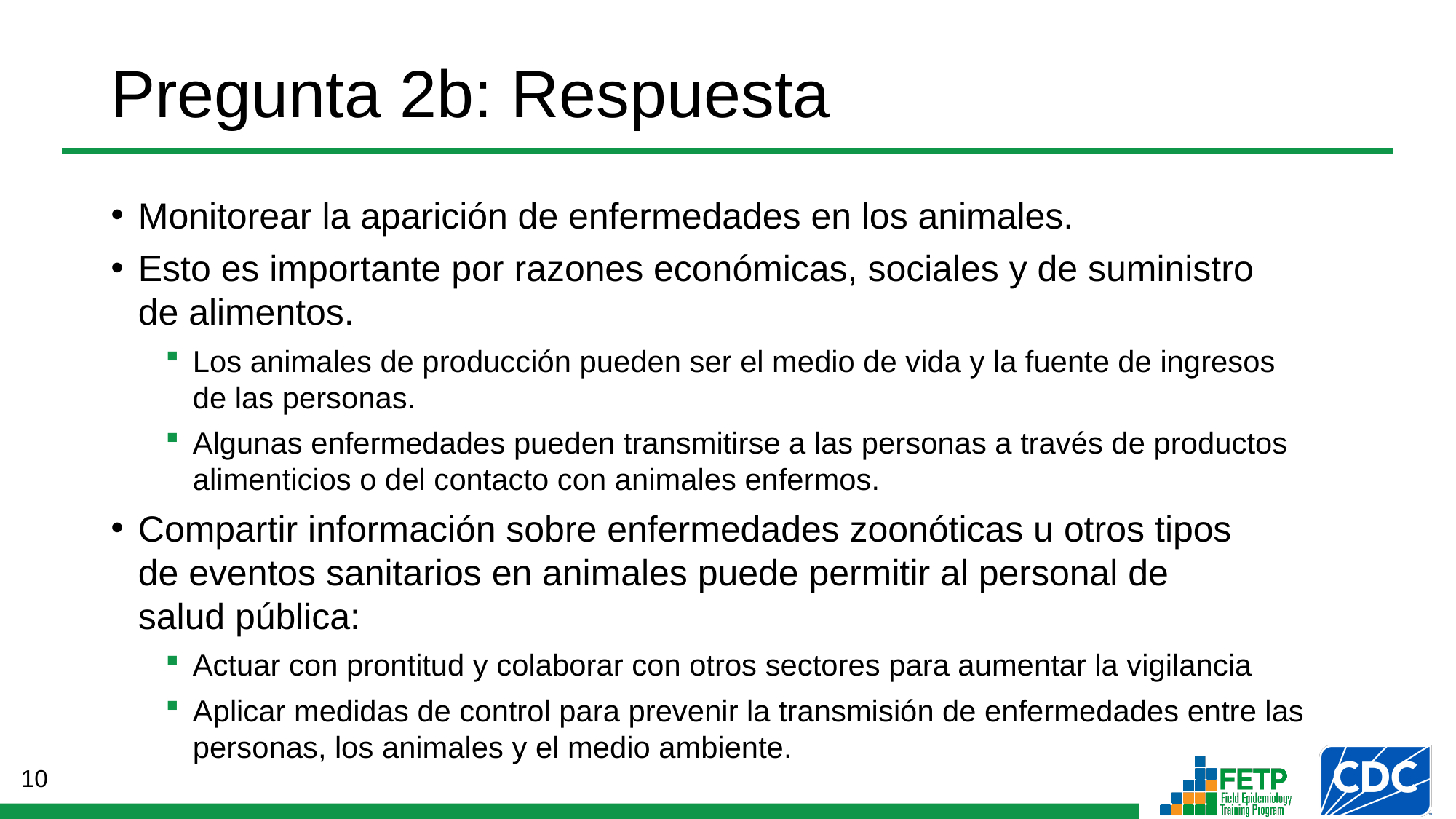

# Pregunta 2b: Respuesta
Monitorear la aparición de enfermedades en los animales.
Esto es importante por razones económicas, sociales y de suministro
de alimentos.
Los animales de producción pueden ser el medio de vida y la fuente de ingresos
de las personas.
Algunas enfermedades pueden transmitirse a las personas a través de productos alimenticios o del contacto con animales enfermos.
Compartir información sobre enfermedades zoonóticas u otros tipos
de eventos sanitarios en animales puede permitir al personal de
salud pública:
Actuar con prontitud y colaborar con otros sectores para aumentar la vigilancia
Aplicar medidas de control para prevenir la transmisión de enfermedades entre las personas, los animales y el medio ambiente.